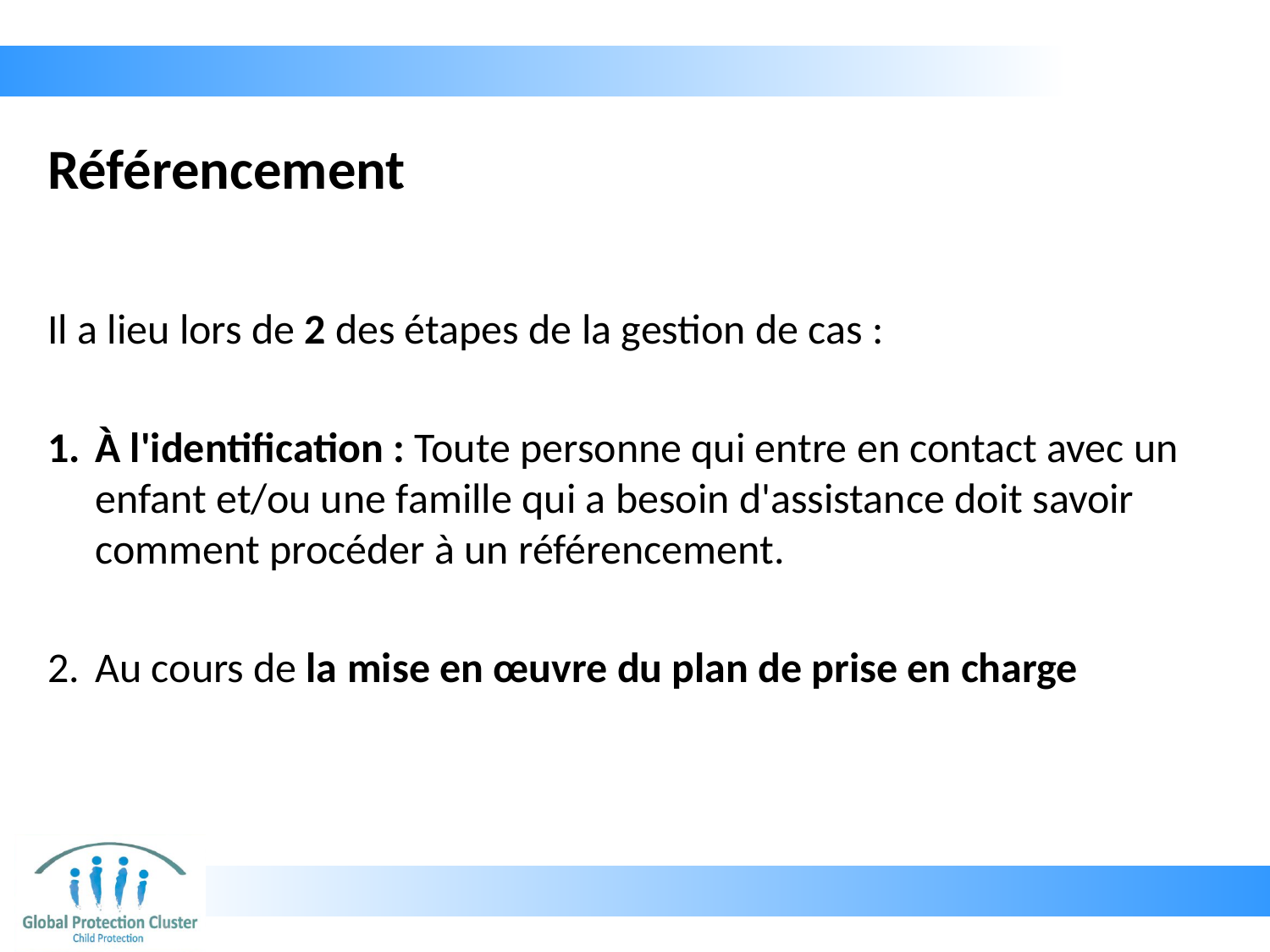

# Référencement

Il a lieu lors de 2 des étapes de la gestion de cas :

À l'identification : Toute personne qui entre en contact avec un enfant et/ou une famille qui a besoin d'assistance doit savoir comment procéder à un référencement.

Au cours de la mise en œuvre du plan de prise en charge